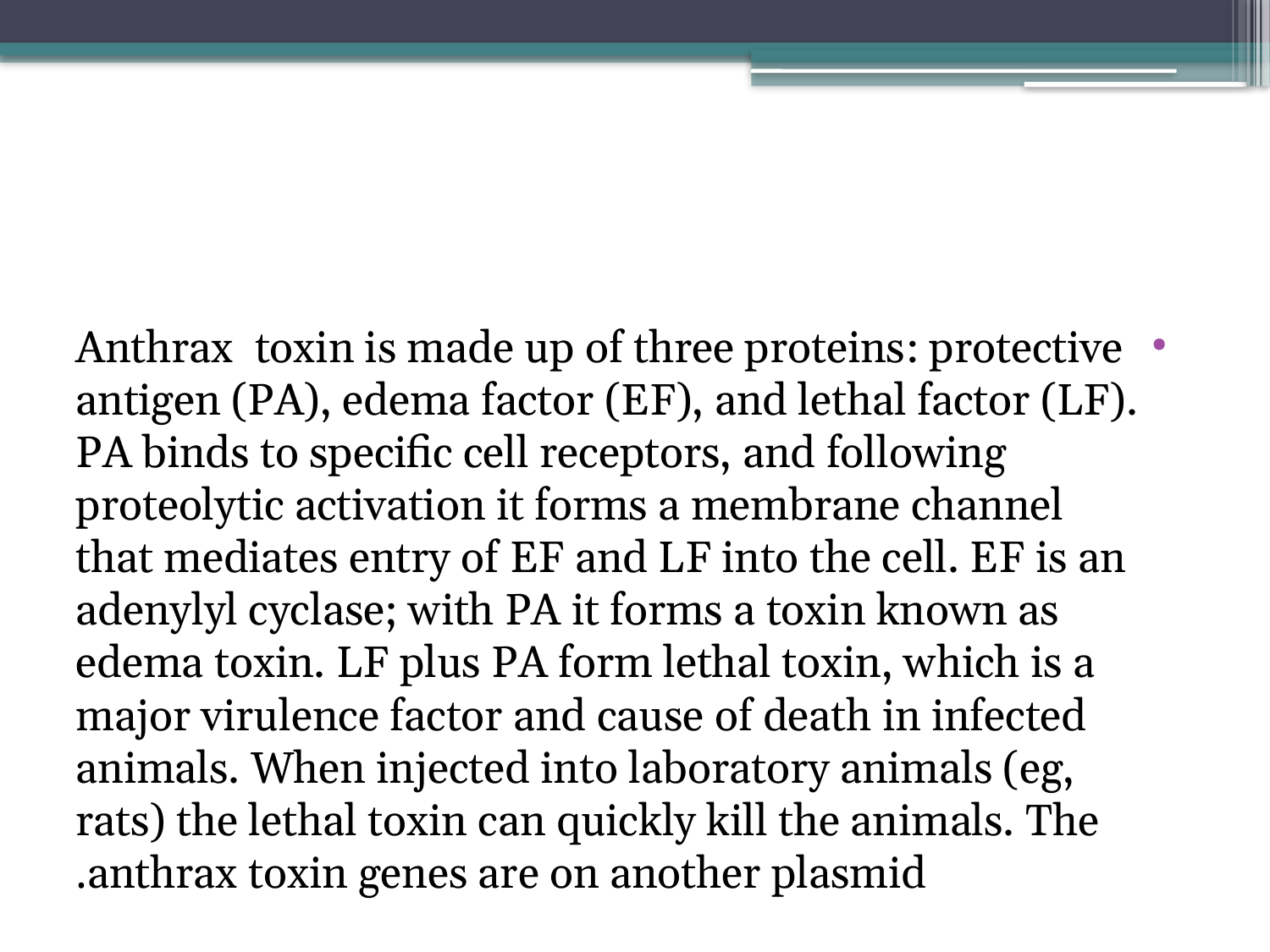

#
Anthrax  toxin is made up of three proteins: protective antigen (PA), edema factor (EF), and lethal factor (LF). PA binds to specific cell receptors, and following proteolytic activation it forms a membrane channel that mediates entry of EF and LF into the cell. EF is an adenylyl cyclase; with PA it forms a toxin known as edema toxin. LF plus PA form lethal toxin, which is a major virulence factor and cause of death in infected animals. When injected into laboratory animals (eg, rats) the lethal toxin can quickly kill the animals. The anthrax toxin genes are on another plasmid.